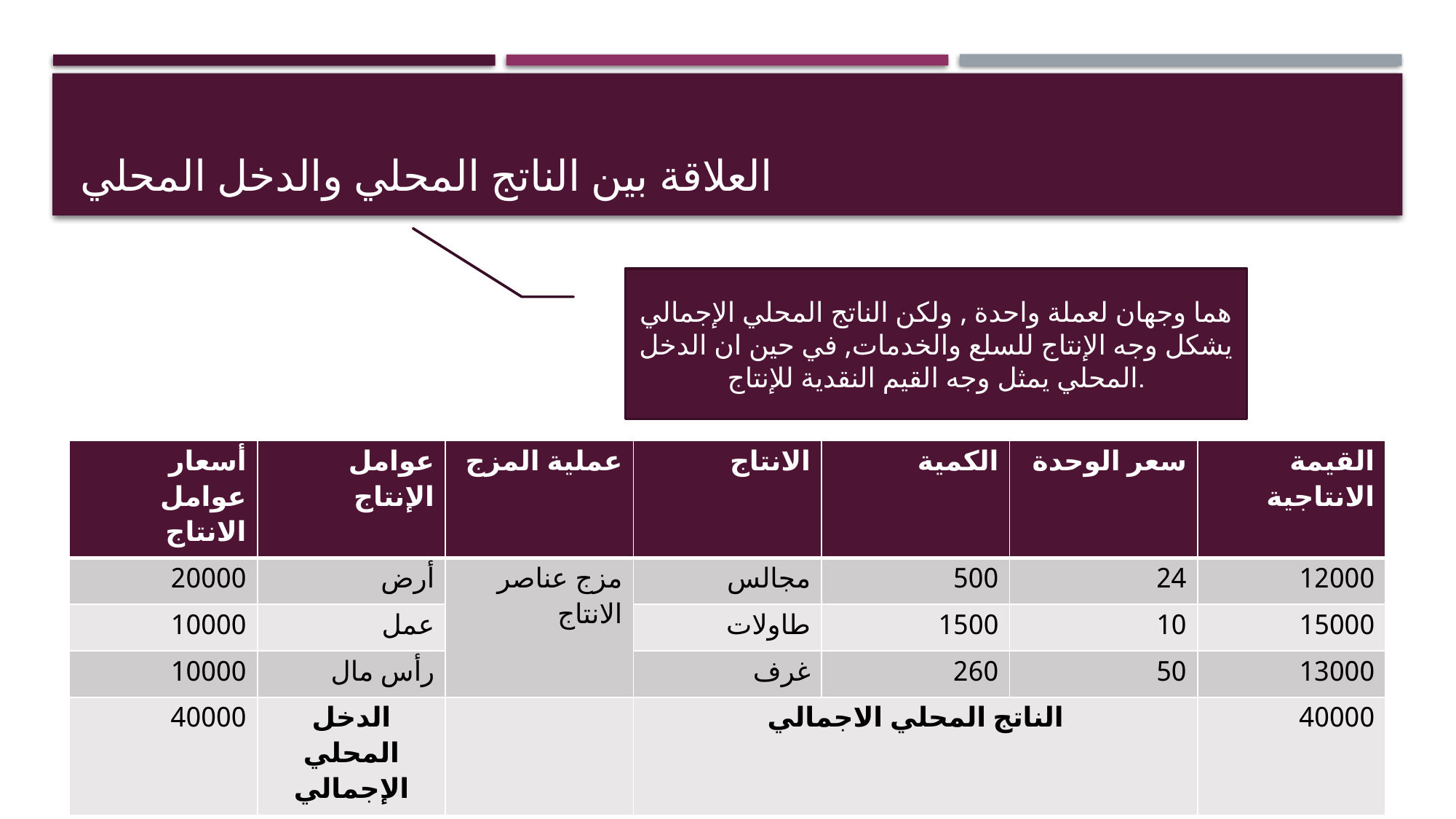

# العلاقة بين الناتج المحلي والدخل المحلي
هما وجهان لعملة واحدة , ولكن الناتج المحلي الإجمالي يشكل وجه الإنتاج للسلع والخدمات, في حين ان الدخل المحلي يمثل وجه القيم النقدية للإنتاج.
| أسعار عوامل الانتاج | عوامل الإنتاج | عملية المزج | الانتاج | الكمية | سعر الوحدة | القيمة الانتاجية |
| --- | --- | --- | --- | --- | --- | --- |
| 20000 | أرض | مزج عناصر الانتاج | مجالس | 500 | 24 | 12000 |
| 10000 | عمل |  | طاولات | 1500 | 10 | 15000 |
| 10000 | رأس مال |  | غرف | 260 | 50 | 13000 |
| 40000 | الدخل المحلي الإجمالي |  | الناتج المحلي الاجمالي |  |  | 40000 |